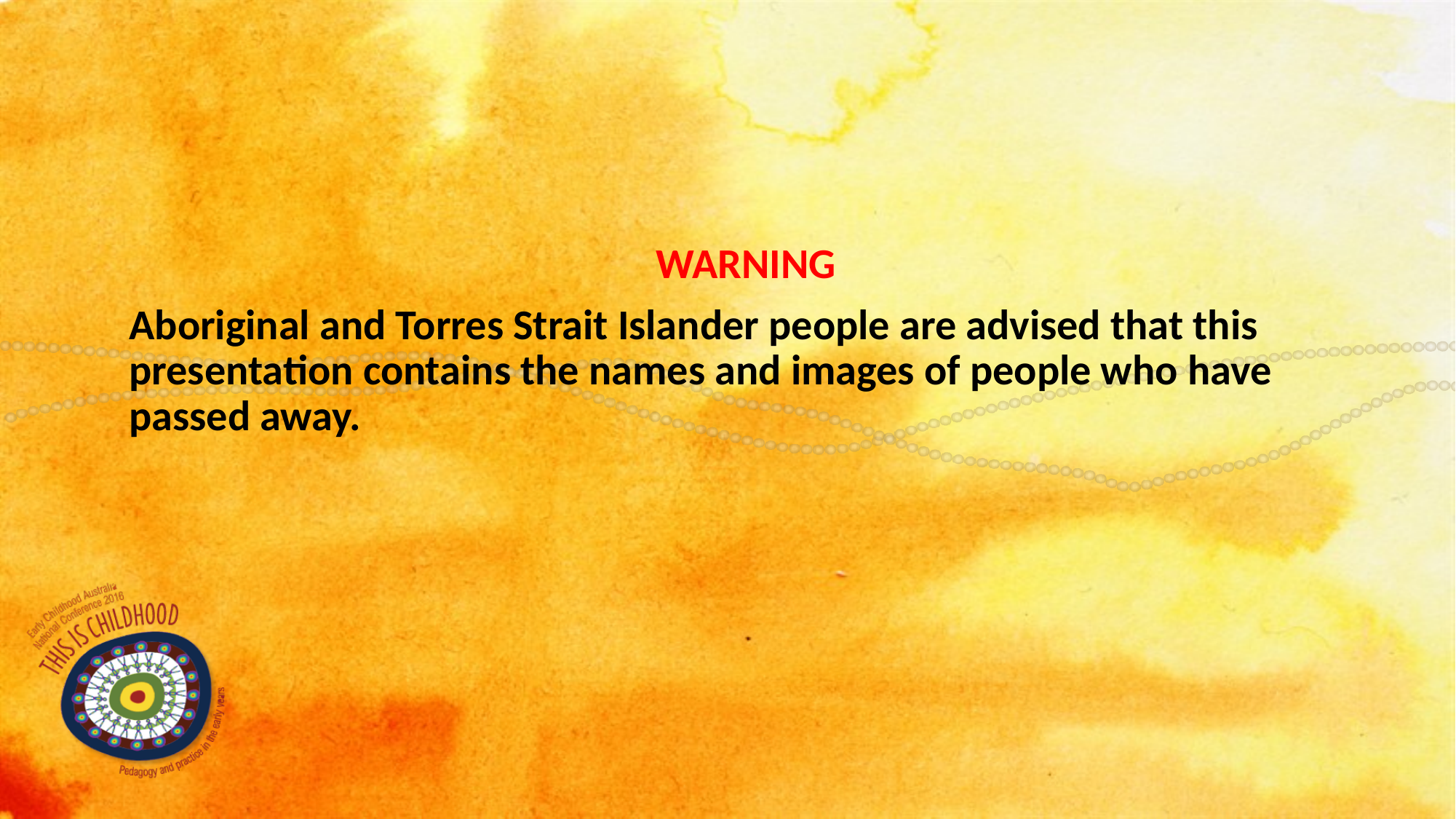

WARNING
Aboriginal and Torres Strait Islander people are advised that this presentation contains the names and images of people who have passed away.